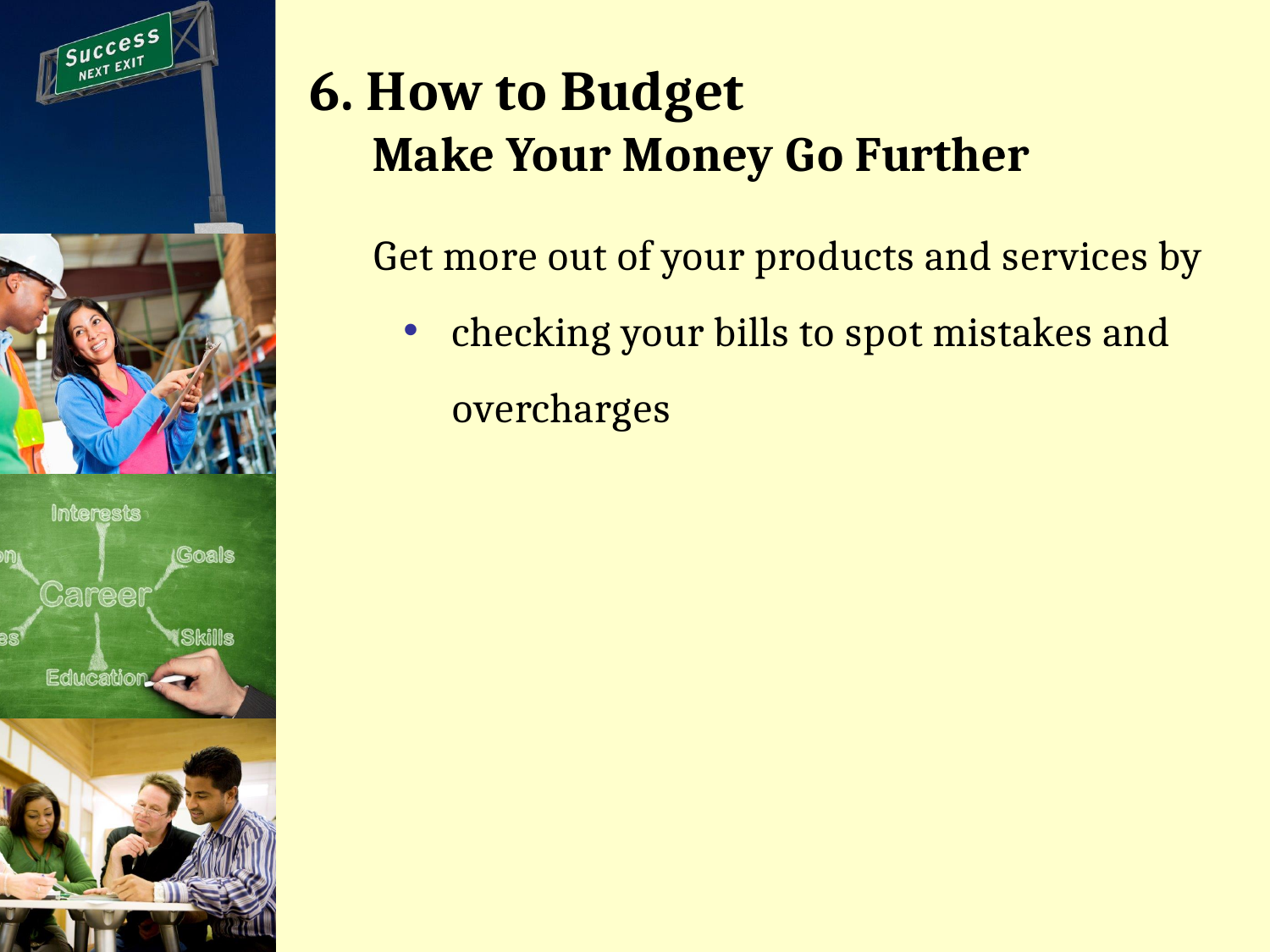

# 6. How to Budget Make Your Money Go Further
Get more out of your products and services by
checking your bills to spot mistakes and overcharges